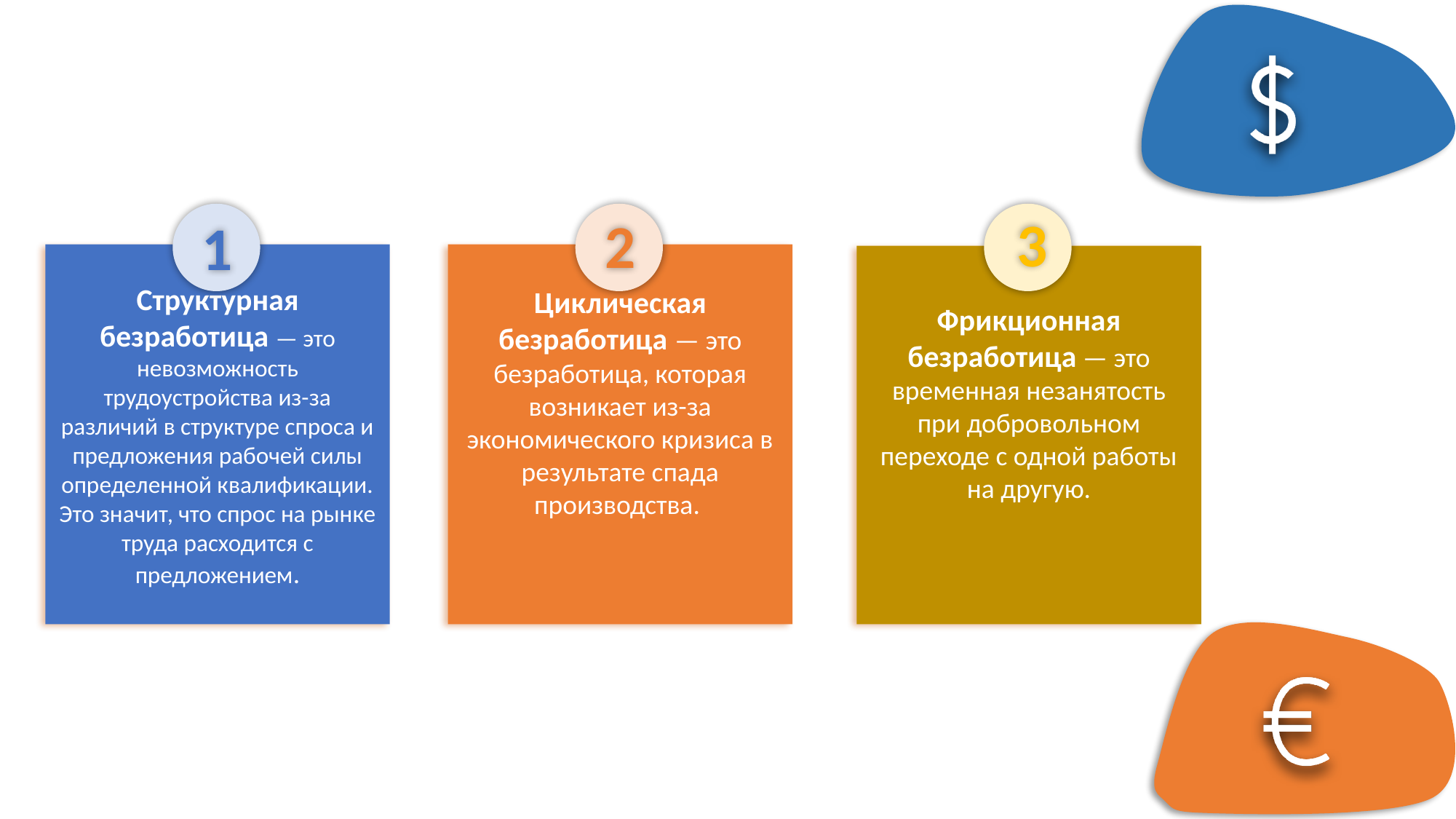

3
2

1
Структурная безработица — это невозможность трудоустройства из-за различий в структуре спроса и предложения рабочей силы определенной квалификации. Это значит, что спрос на рынке труда расходится с предложением.
Циклическая безработица — это безработица, которая возникает из-за экономического кризиса в результате спада производства.

Фрикционная безработица — это временная незанятость при добровольном переходе с одной работы на другую.